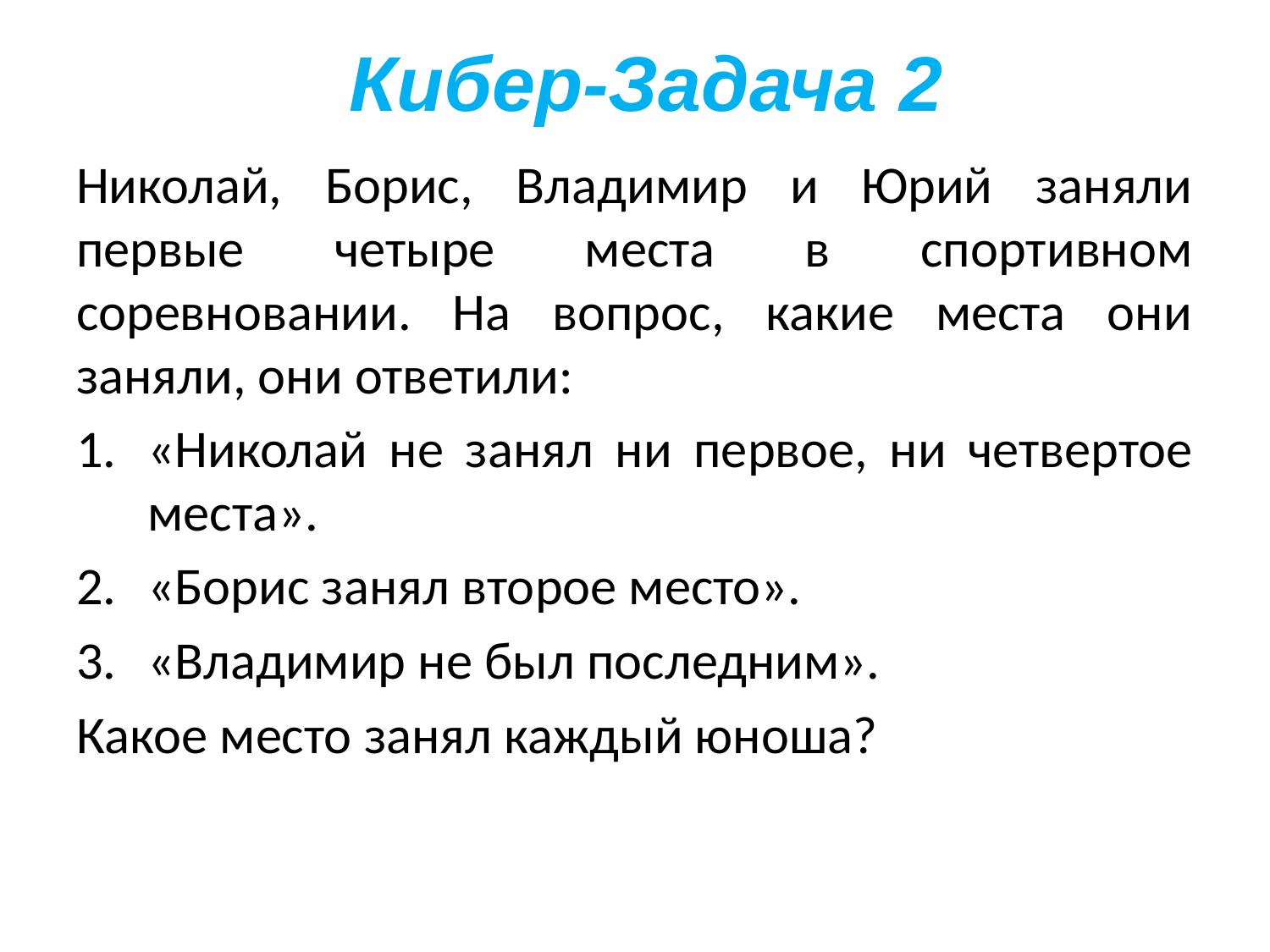

# Кибер-Задача 2
Николай, Борис, Владимир и Юрий заняли первые четыре места в спортивном соревновании. На вопрос, какие места они заняли, они ответили:
«Николай не занял ни первое, ни четвертое места».
«Борис занял второе место».
«Владимир не был последним».
Какое место занял каждый юноша?